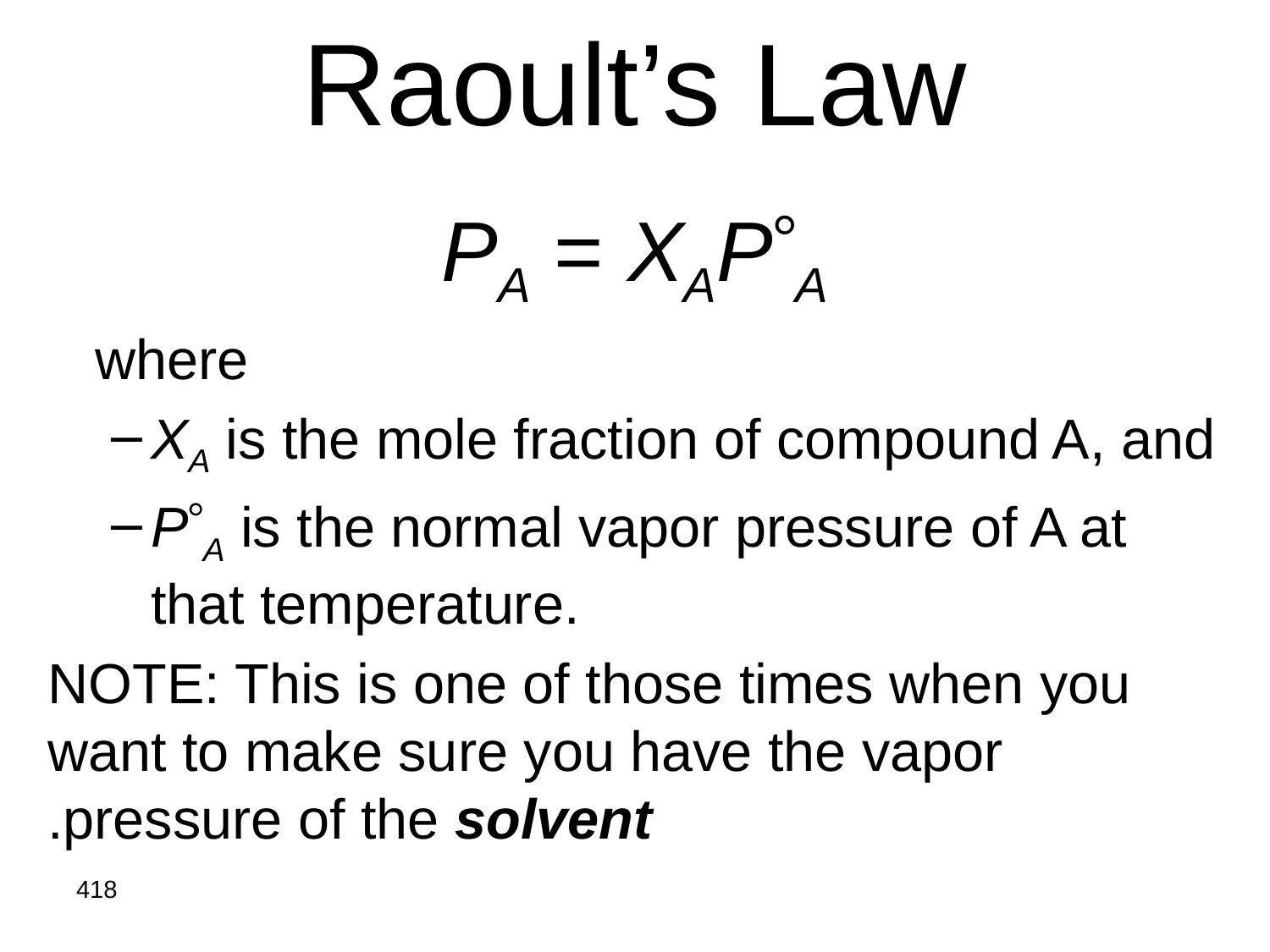

# Raoult’s Law
PA = XAP°A
	where
XA is the mole fraction of compound A, and
P°A is the normal vapor pressure of A at that temperature.
NOTE: This is one of those times when you want to make sure you have the vapor pressure of the solvent.
418